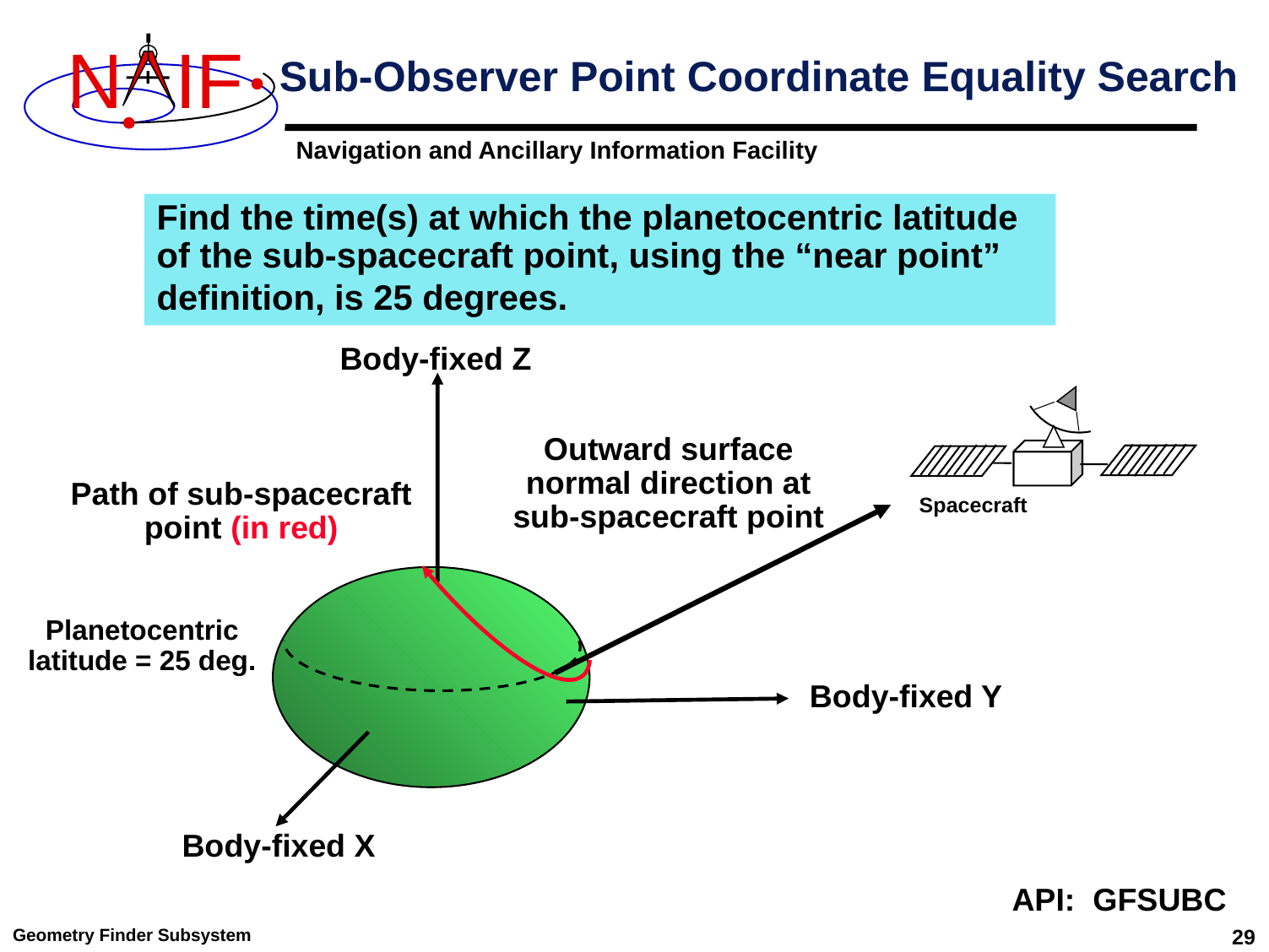

# Sub-Observer Point Coordinate Equality Search
Find the time(s) at which the planetocentric latitude of the sub-spacecraft point, using the “near point” definition, is 25 degrees.
Body-fixed Z

Outward surface normal direction at sub-spacecraft point

Path of sub-spacecraft point (in red)
Spacecraft

Planetocentric latitude = 25 deg.

Body-fixed Y

Body-fixed X
API:  GFSUBC
Geometry Finder Subsystem
29